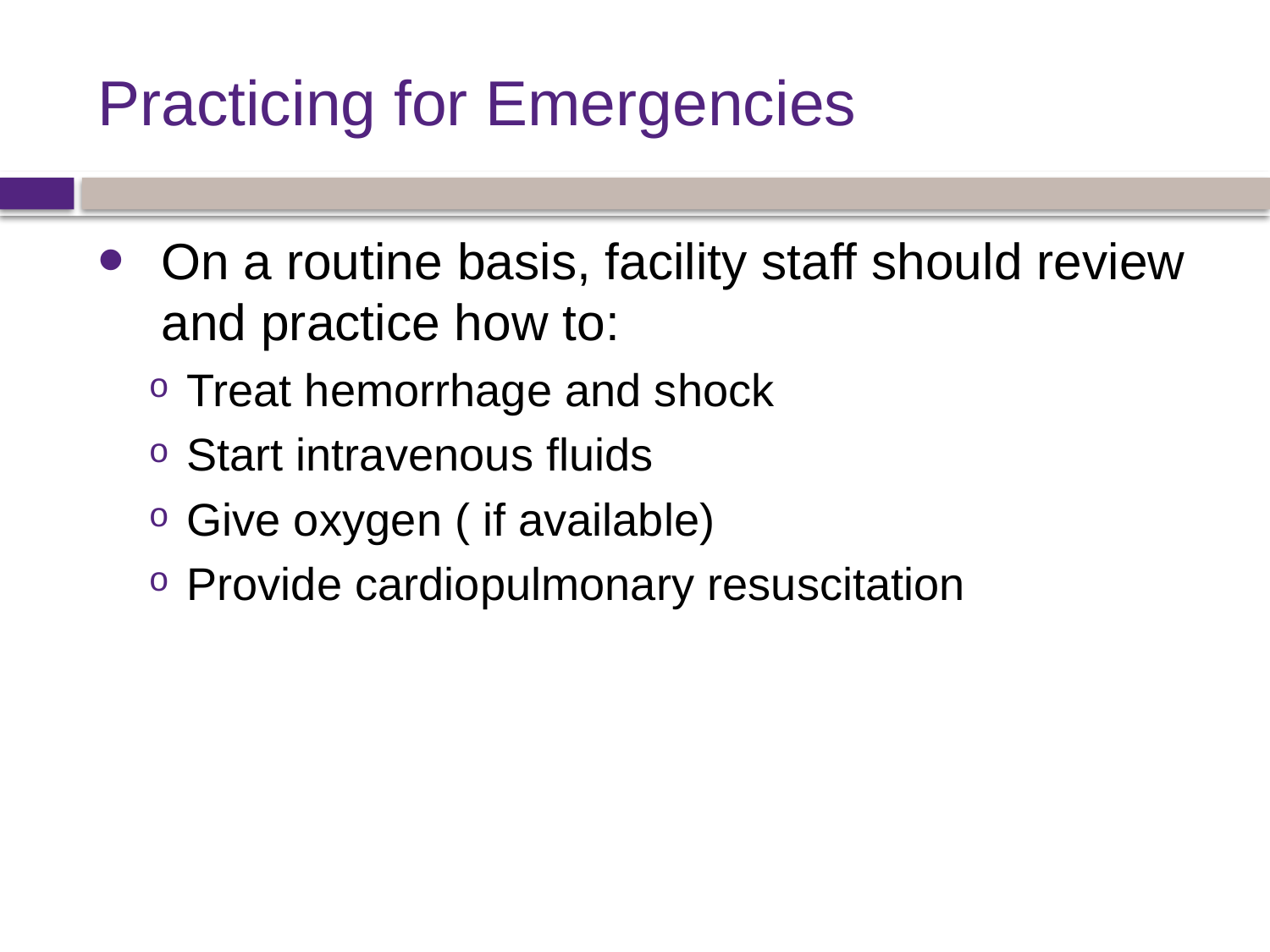

# Practicing for Emergencies
On a routine basis, facility staff should review and practice how to:
Treat hemorrhage and shock
Start intravenous fluids
Give oxygen ( if available)
Provide cardiopulmonary resuscitation